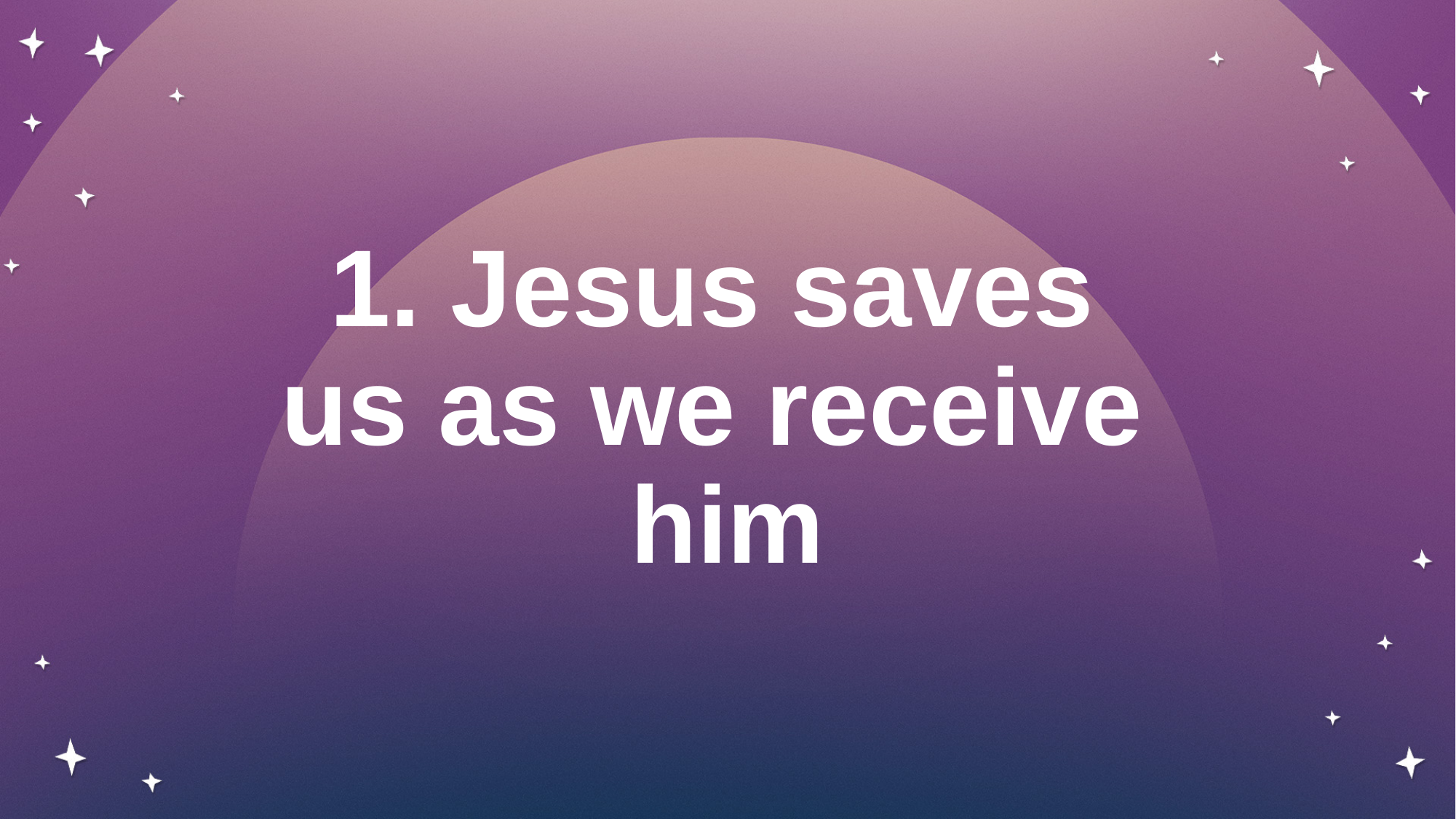

# 1. Jesus saves us as we receive  him